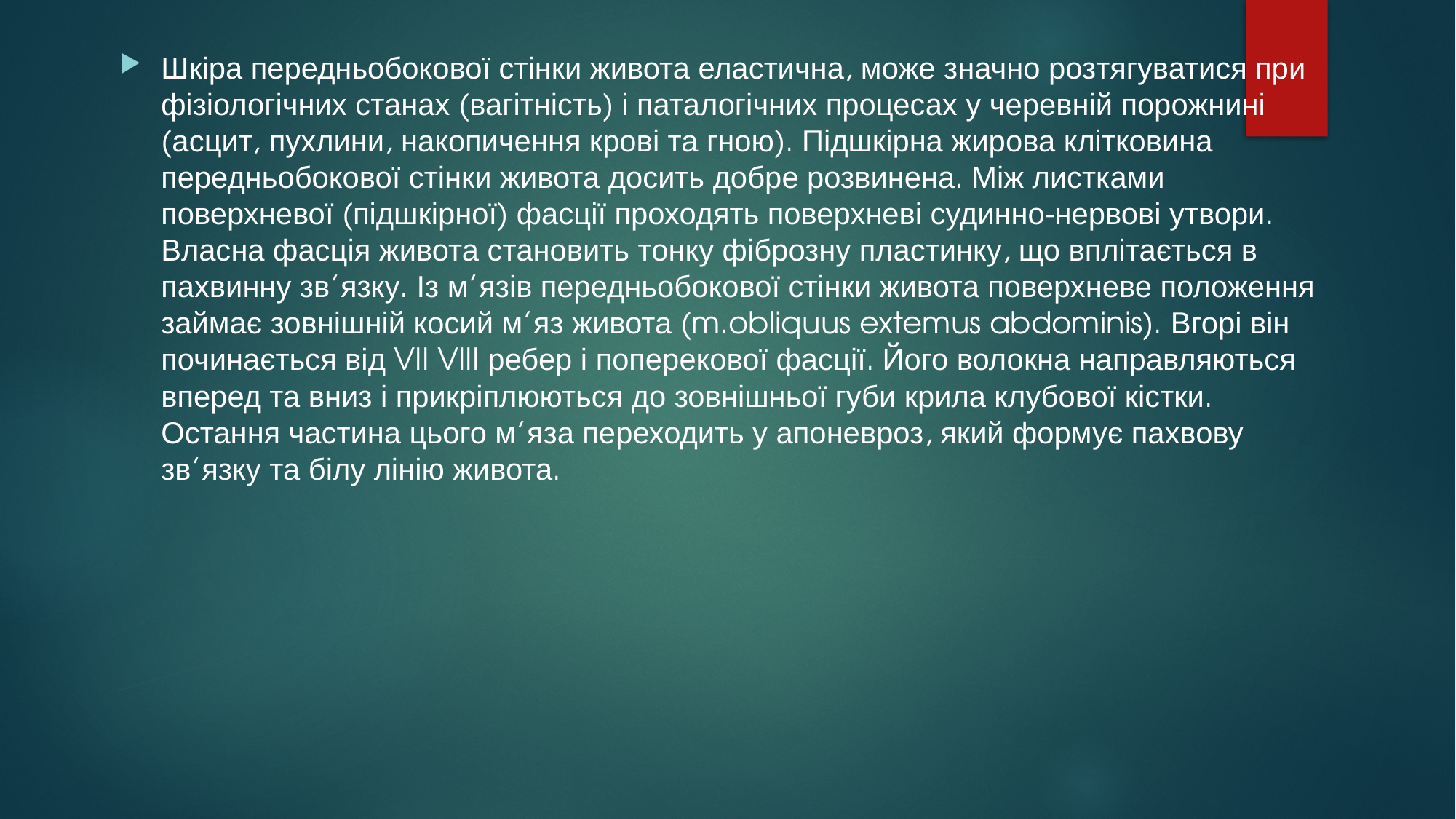

Шкіра передньобокової стінки живота еластична, може значно розтягуватися при фізіологічних станах (вагітність) і паталогічних процесах у черевній порожнині (асцит, пухлини, накопичення крові та гною). Підшкірна жирова клітковина передньобокової стінки живота досить добре розвинена. Між листками поверхневої (підшкірної) фасції проходять поверхневі судинно-нервові утвори. Власна фасція живота становить тонку фіброзну пластинку, що вплітається в пахвинну зв’язку. Із м’язів передньобокової стінки живота поверхневе положення займає зовнішній косий м’яз живота (m.obliquus extemus abdominis). Вгорі він починається від VII VIII ребер і поперекової фасції. Його волокна направляються вперед та вниз і прикріплюються до зовнішньої губи крила клубової кістки. Остання частина цього м’яза переходить у апоневроз, який формує пахвову зв’язку та білу лінію живота.